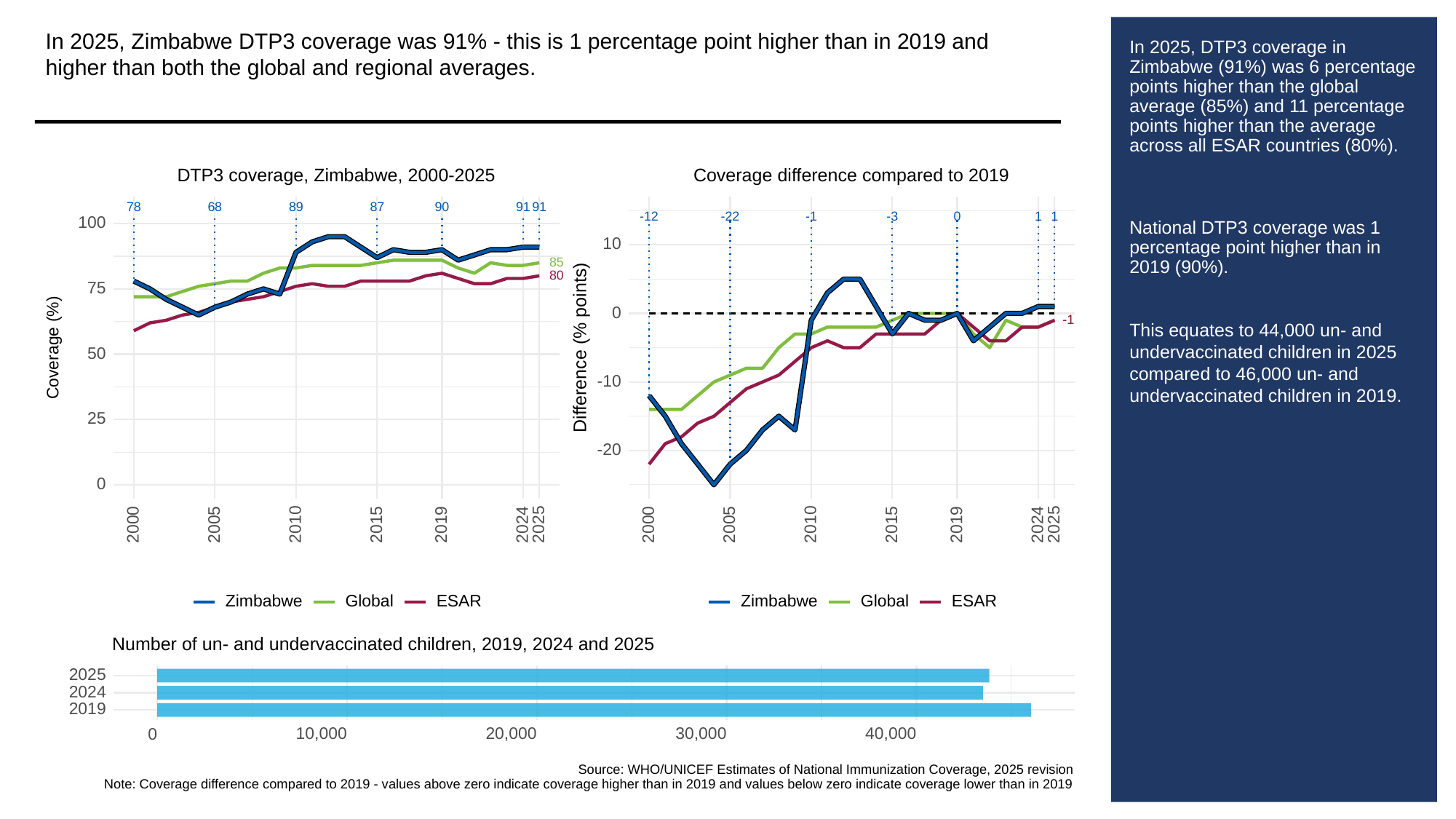

In 2025, Zimbabwe DTP3 coverage was 91% - this is 1 percentage point higher than in 2019 and higher than both the global and regional averages.
# In 2025, DTP3 coverage in Zimbabwe (91%) was 6 percentage points higher than the global average (85%) and 11 percentage points higher than the average across all ESAR countries (80%).

National DTP3 coverage was 1 percentage point higher than in 2019 (90%).

This equates to 44,000 un- and undervaccinated children in 2025 compared to 46,000 un- and undervaccinated children in 2019.

Coverage difference compared to 2019
DTP3 coverage, Zimbabwe, 2000-2025

78
68
89
87
90
91
91

-3
0
-12
-22
-1
1
1
100

10

85

80

75

0

-1
-1

Difference (% points)
Coverage (%)

50

-10

25

-20

0

2000
2005
2010
2015
2019
2024
2025
2000
2005
2010
2015
2019
2024
2025
Global
ESAR
Global
ESAR
Zimbabwe
Zimbabwe

Number of un- and undervaccinated children, 2019, 2024 and 2025

2025

2024

2019

10,000
20,000
30,000
40,000
0
Source: WHO/UNICEF Estimates of National Immunization Coverage, 2025 revision
Note: Coverage difference compared to 2019 - values above zero indicate coverage higher than in 2019 and values below zero indicate coverage lower than in 2019